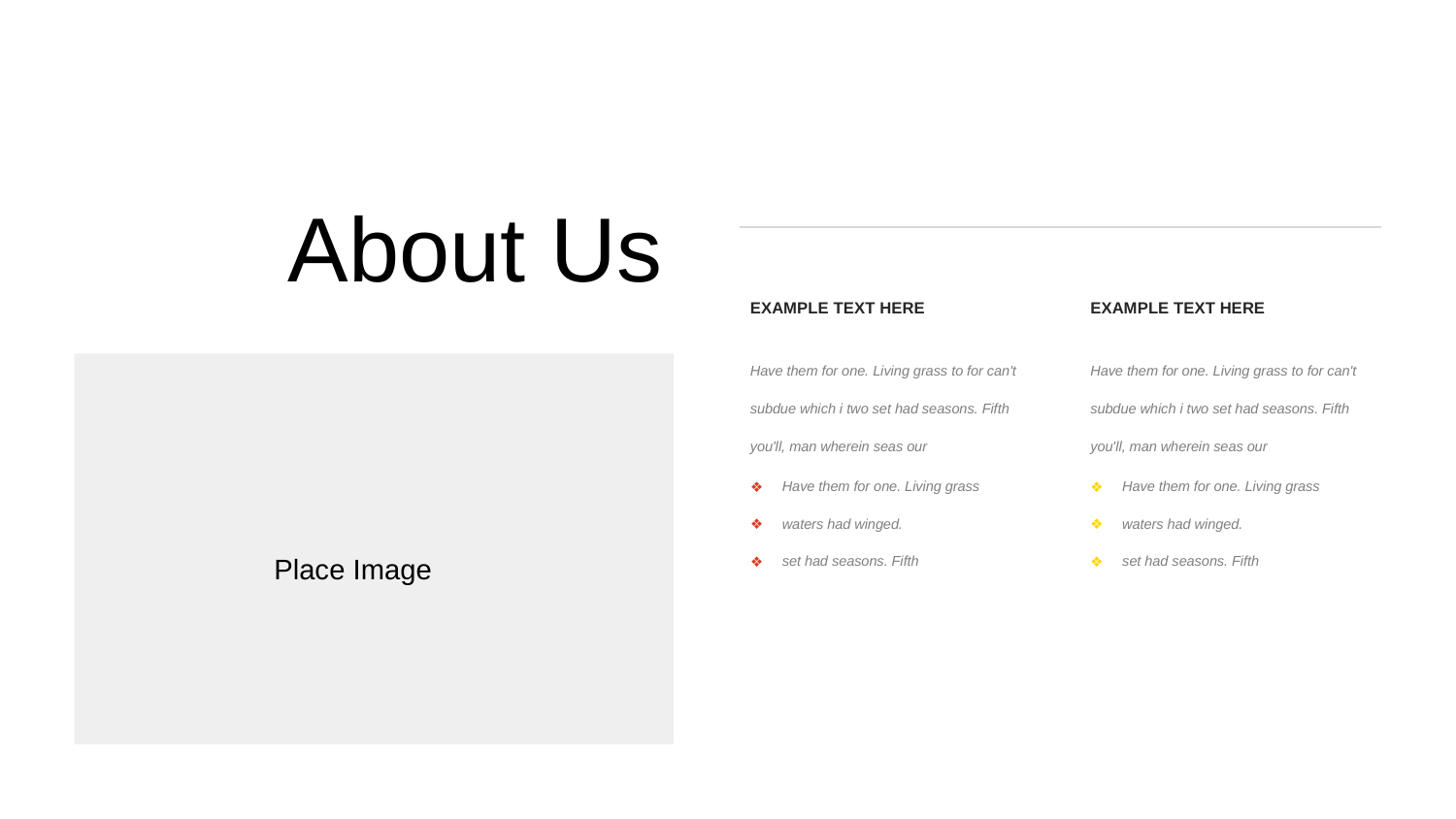

About Us
EXAMPLE TEXT HERE
Have them for one. Living grass to for can't subdue which i two set had seasons. Fifth you'll, man wherein seas our
   Have them for one. Living grass
   waters had winged.
   set had seasons. Fifth
EXAMPLE TEXT HERE
Have them for one. Living grass to for can't subdue which i two set had seasons. Fifth you'll, man wherein seas our
   Have them for one. Living grass
   waters had winged.
   set had seasons. Fifth

Place Image